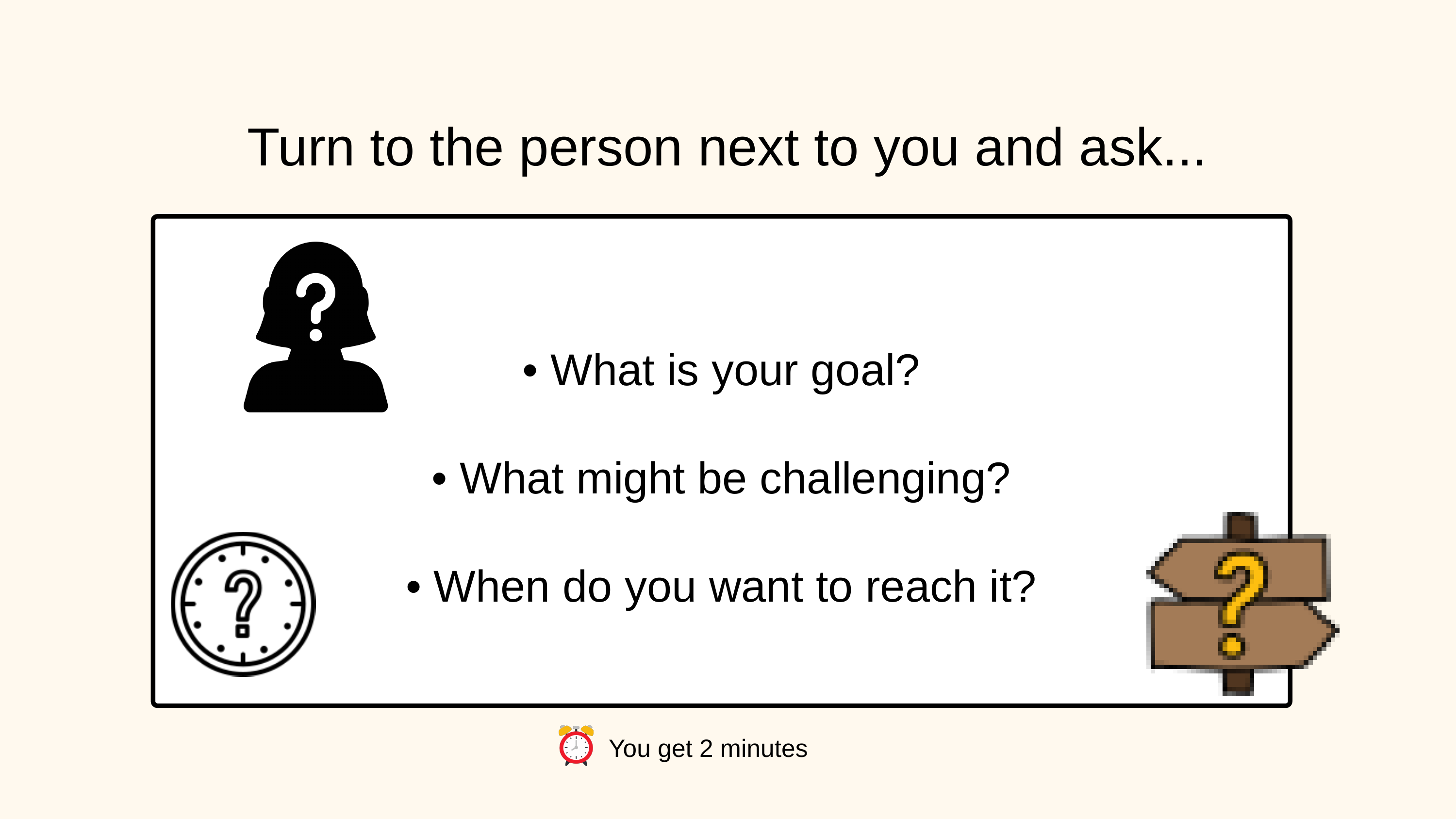

Turn to the person next to you and ask...

• What is your goal?
• What might be challenging?
• When do you want to reach it?

You get 2 minutes